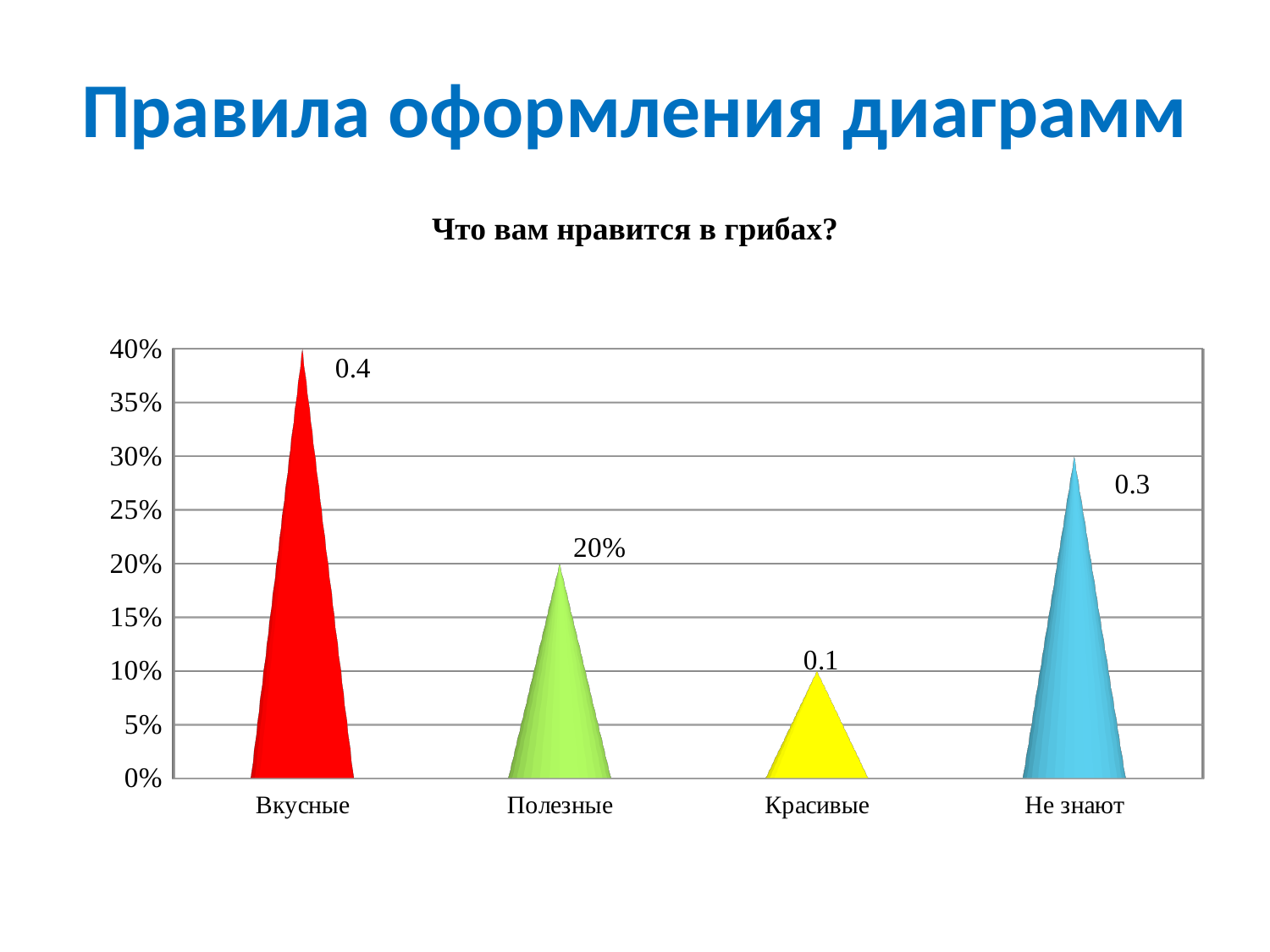

Правила оформления диаграмм

#
Что вам нравится в грибах?

[unsupported chart]